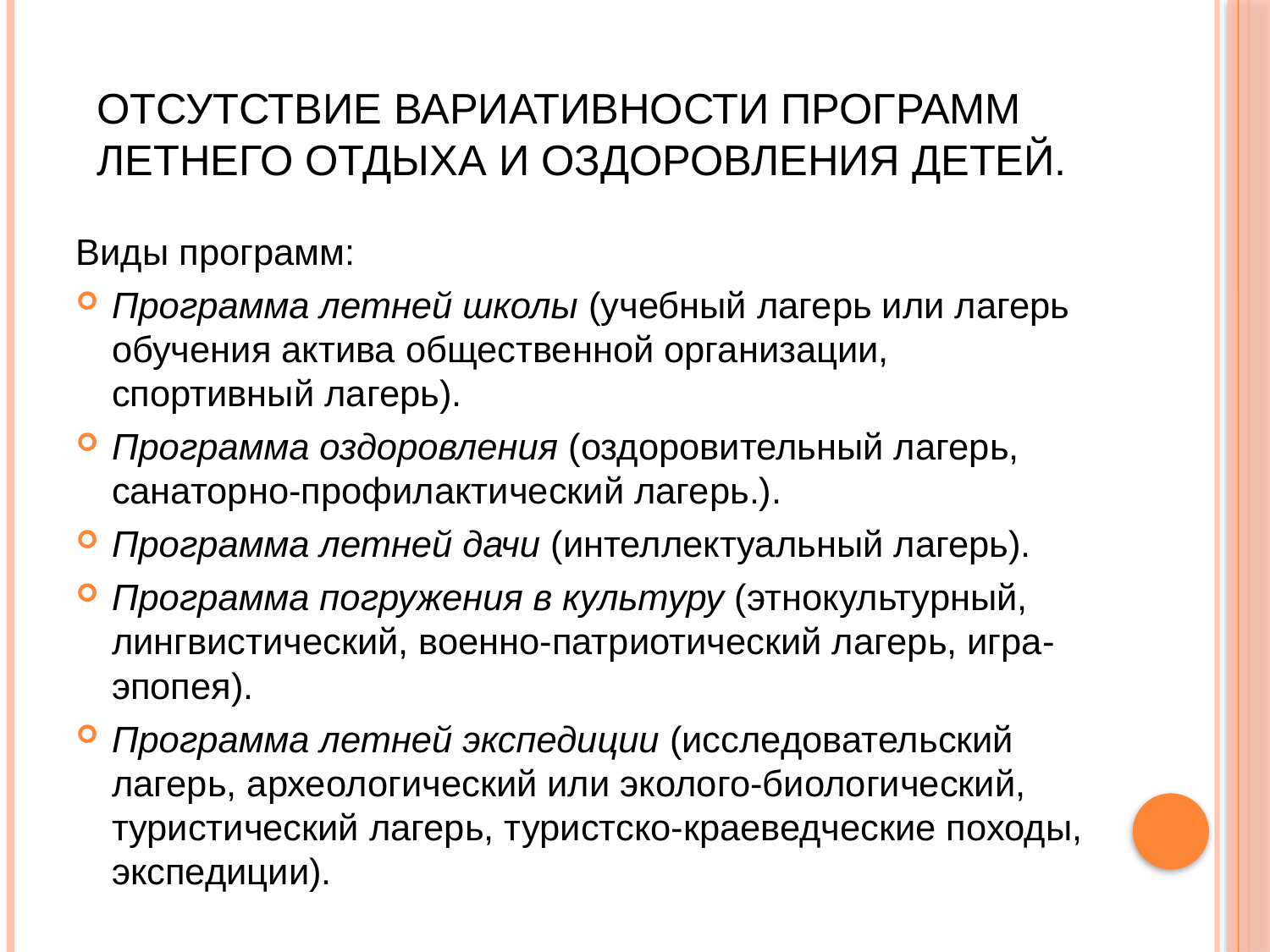

# Отсутствие вариативности программ летнего отдыха и оздоровления детей.
Виды программ:
Программа летней школы (учебный лагерь или лагерь обучения актива общественной организации, спортивный лагерь).
Программа оздоровления (оздоровительный лагерь, санаторно-профилактический лагерь.).
Программа летней дачи (интеллектуальный лагерь).
Программа погружения в культуру (этнокультурный, лингвистический, военно-патриотический лагерь, игра-эпопея).
Программа летней экспедиции (исследовательский лагерь, археологический или эколого-биологический, туристический лагерь, туристско-краеведческие походы, экспедиции).